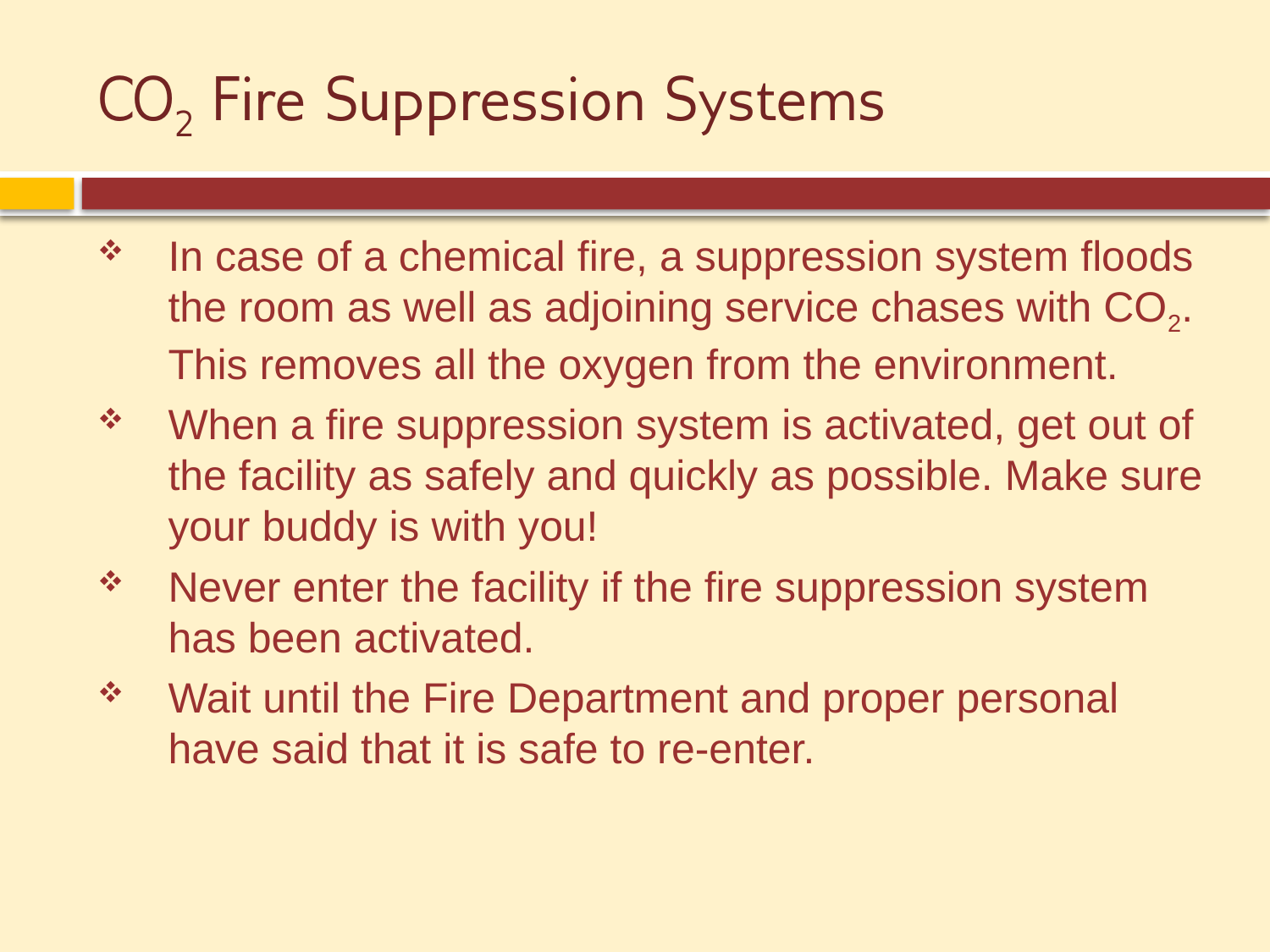

# CO2 Fire Suppression Systems
In case of a chemical fire, a suppression system floods the room as well as adjoining service chases with CO2. This removes all the oxygen from the environment.
When a fire suppression system is activated, get out of the facility as safely and quickly as possible. Make sure your buddy is with you!
Never enter the facility if the fire suppression system has been activated.
Wait until the Fire Department and proper personal have said that it is safe to re-enter.